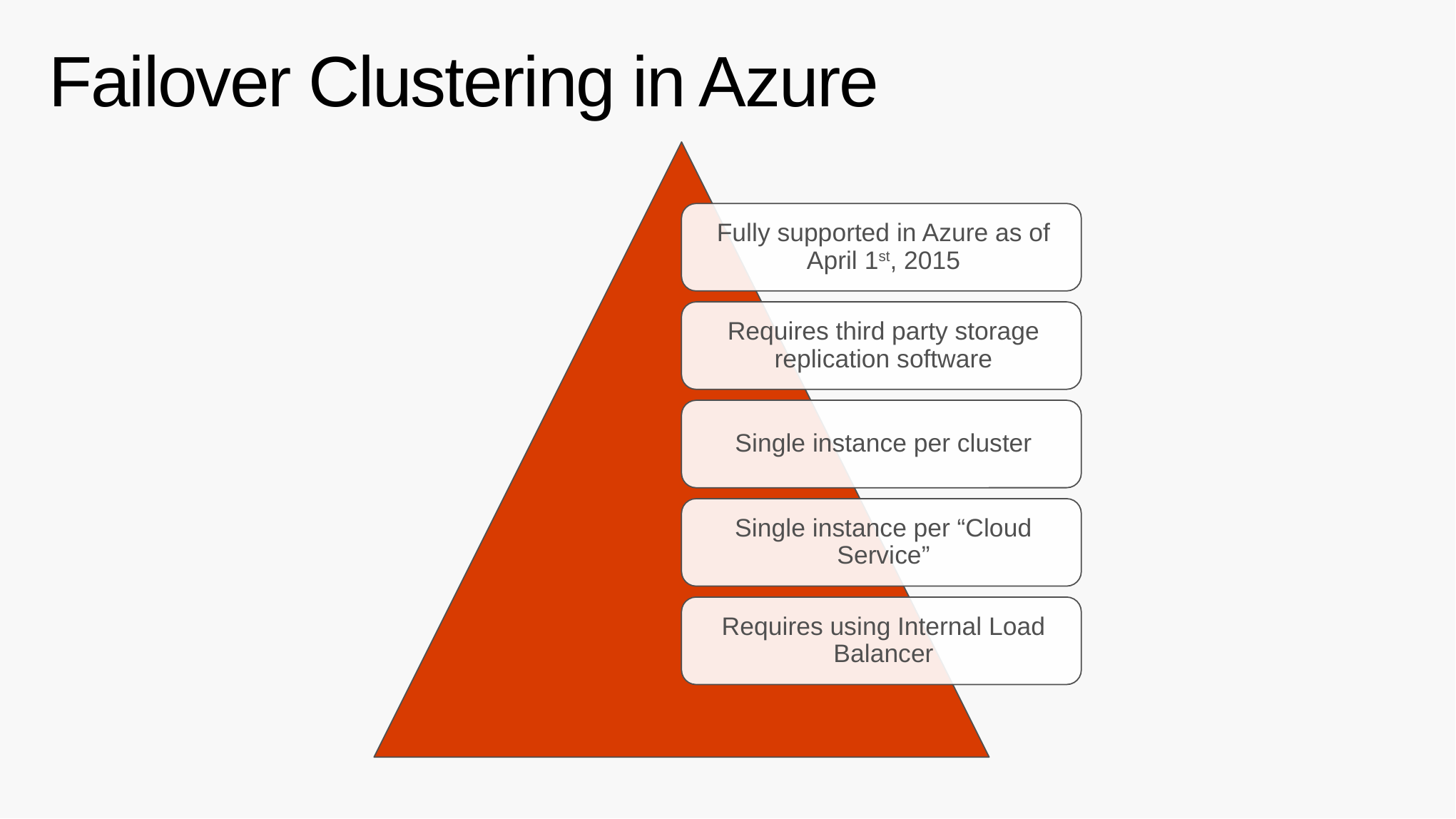

# Failover Clustering in Azure
Fully supported in Azure as of April 1st, 2015
Requires third party storage replication software
Single instance per cluster
Single instance per “Cloud Service”
Requires using Internal Load Balancer